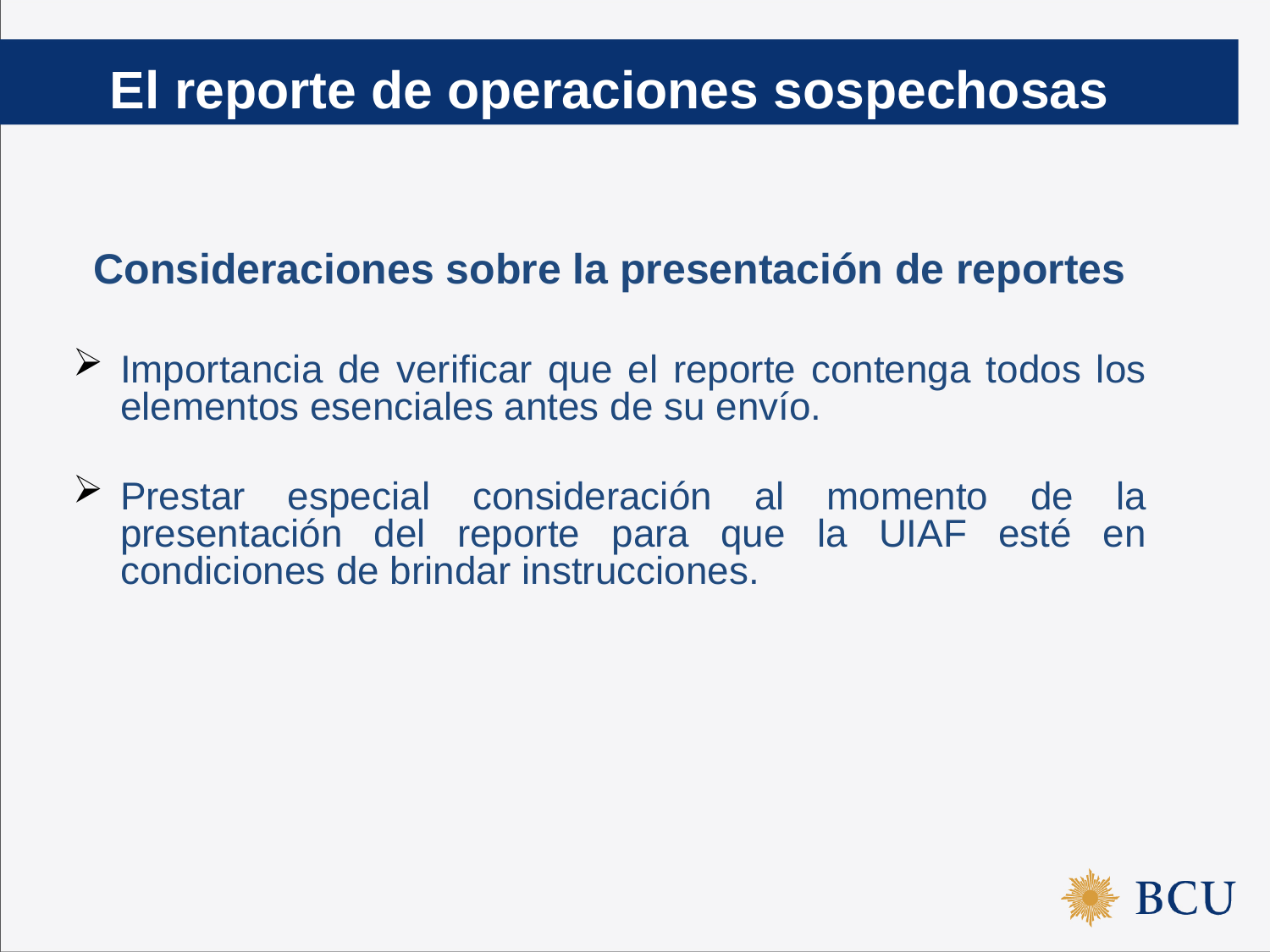

El reporte de operaciones sospechosas

Consideraciones sobre la presentación de reportes

Importancia de verificar que el reporte contenga todos los elementos esenciales antes de su envío.

Prestar especial consideración al momento de la presentación del reporte para que la UIAF esté en condiciones de brindar instrucciones.